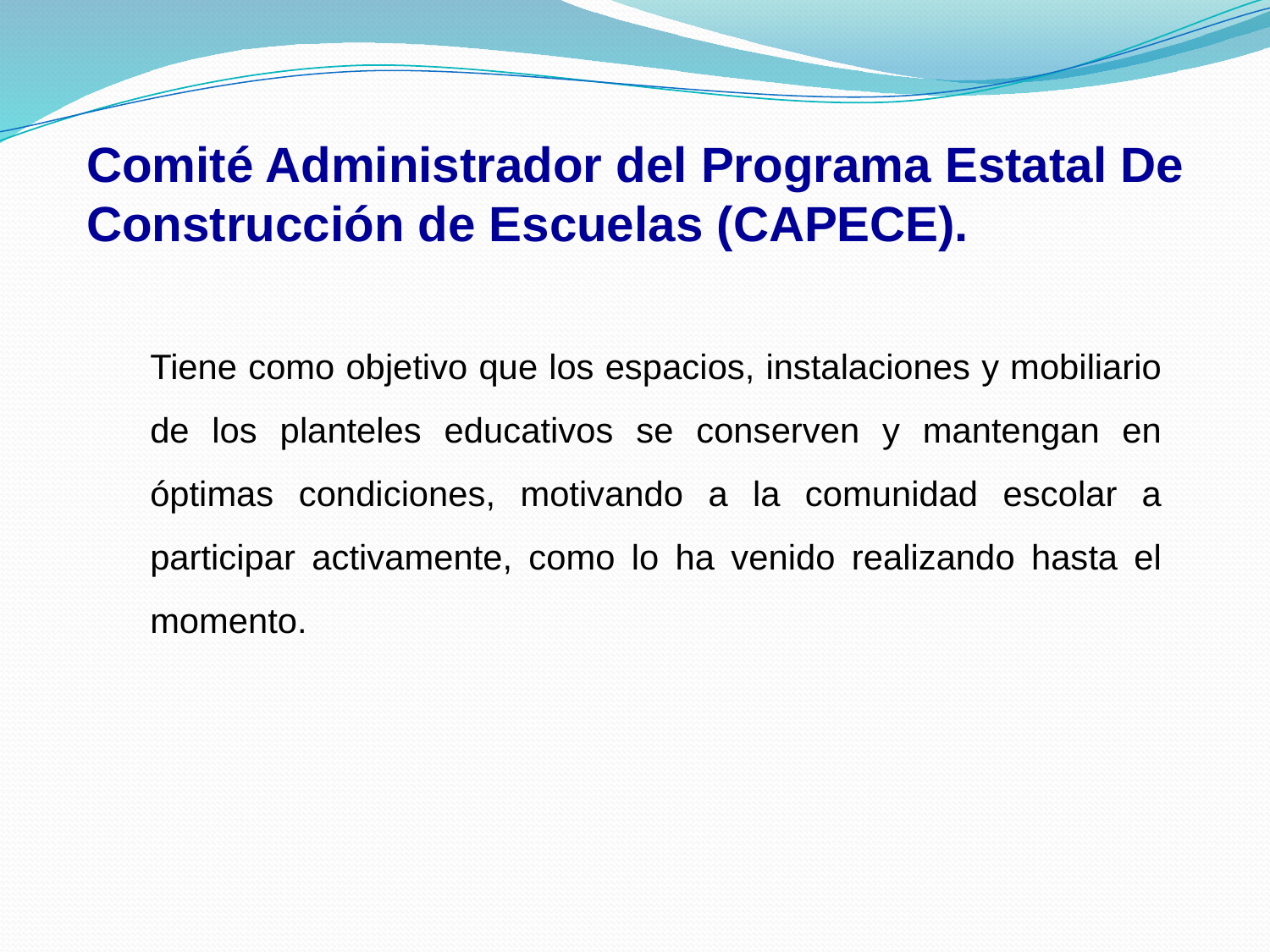

Comité Administrador del Programa Estatal De Construcción de Escuelas (CAPECE).
Tiene como objetivo que los espacios, instalaciones y mobiliario de los planteles educativos se conserven y mantengan en óptimas condiciones, motivando a la comunidad escolar a participar activamente, como lo ha venido realizando hasta el momento.